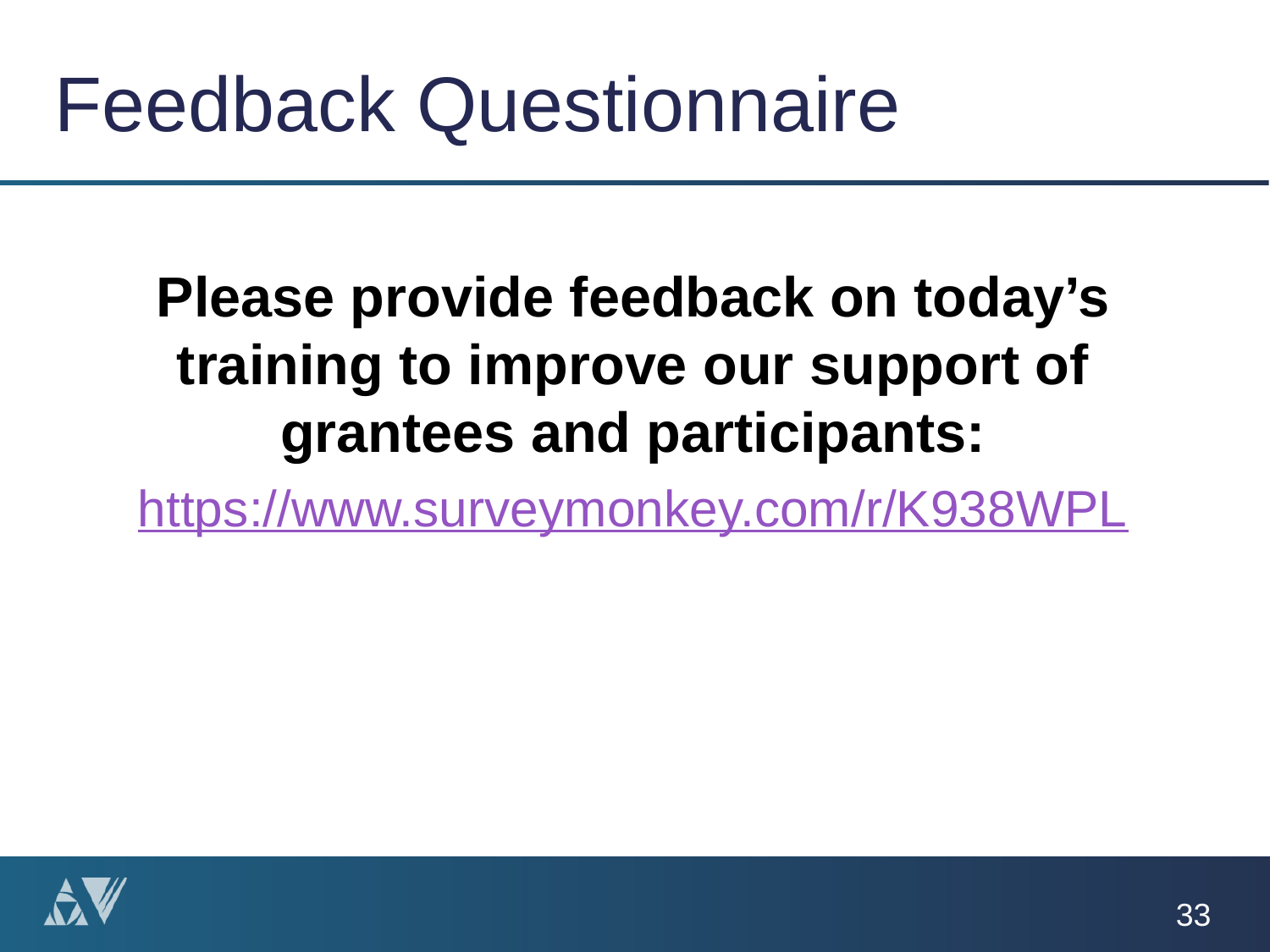

# Feedback Questionnaire
Please provide feedback on today’s training to improve our support of grantees and participants:
https://www.surveymonkey.com/r/K938WPL
33